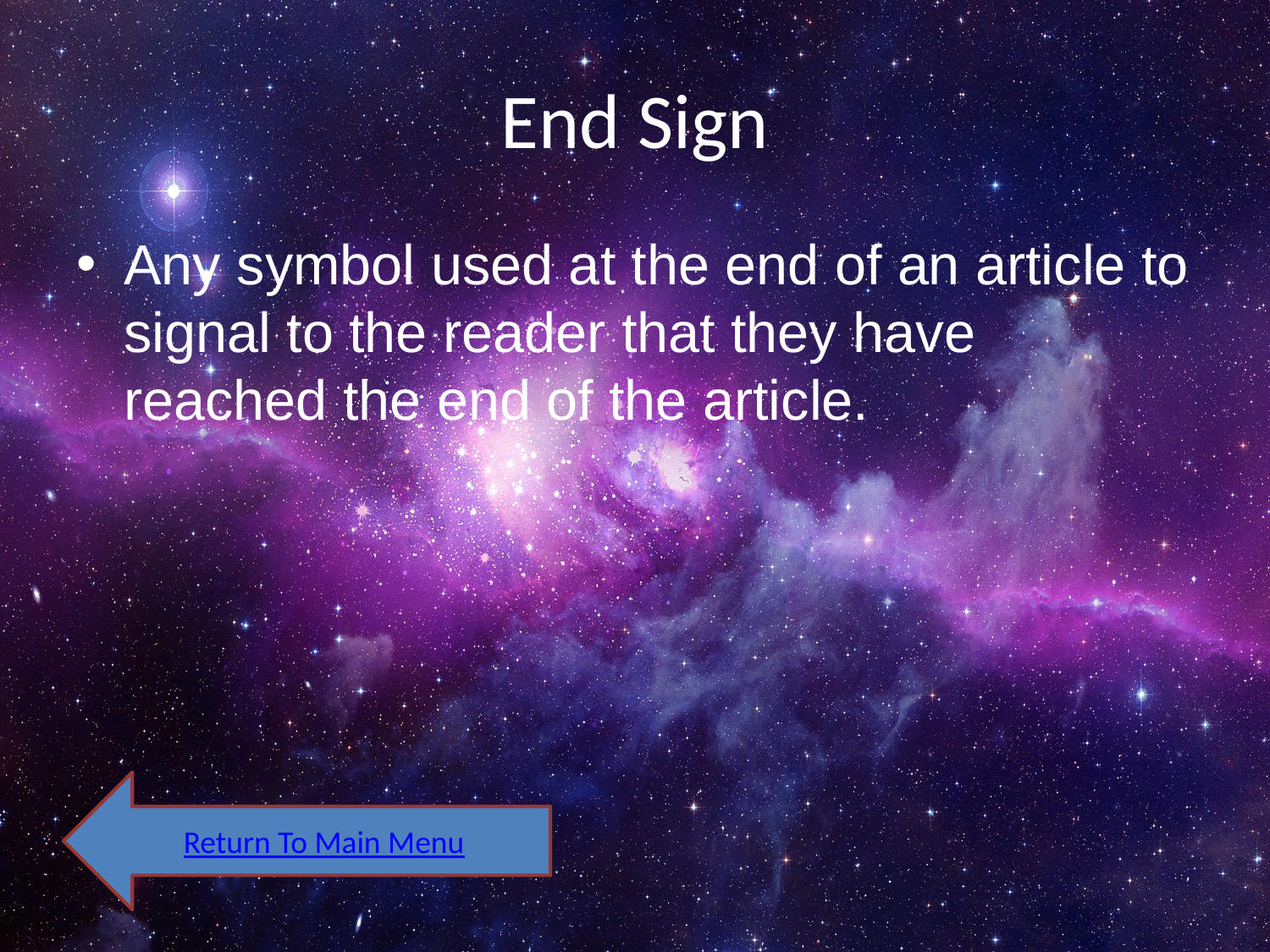

# End Sign
Any symbol used at the end of an article to signal to the reader that they have reached the end of the article.
Return To Main Menu